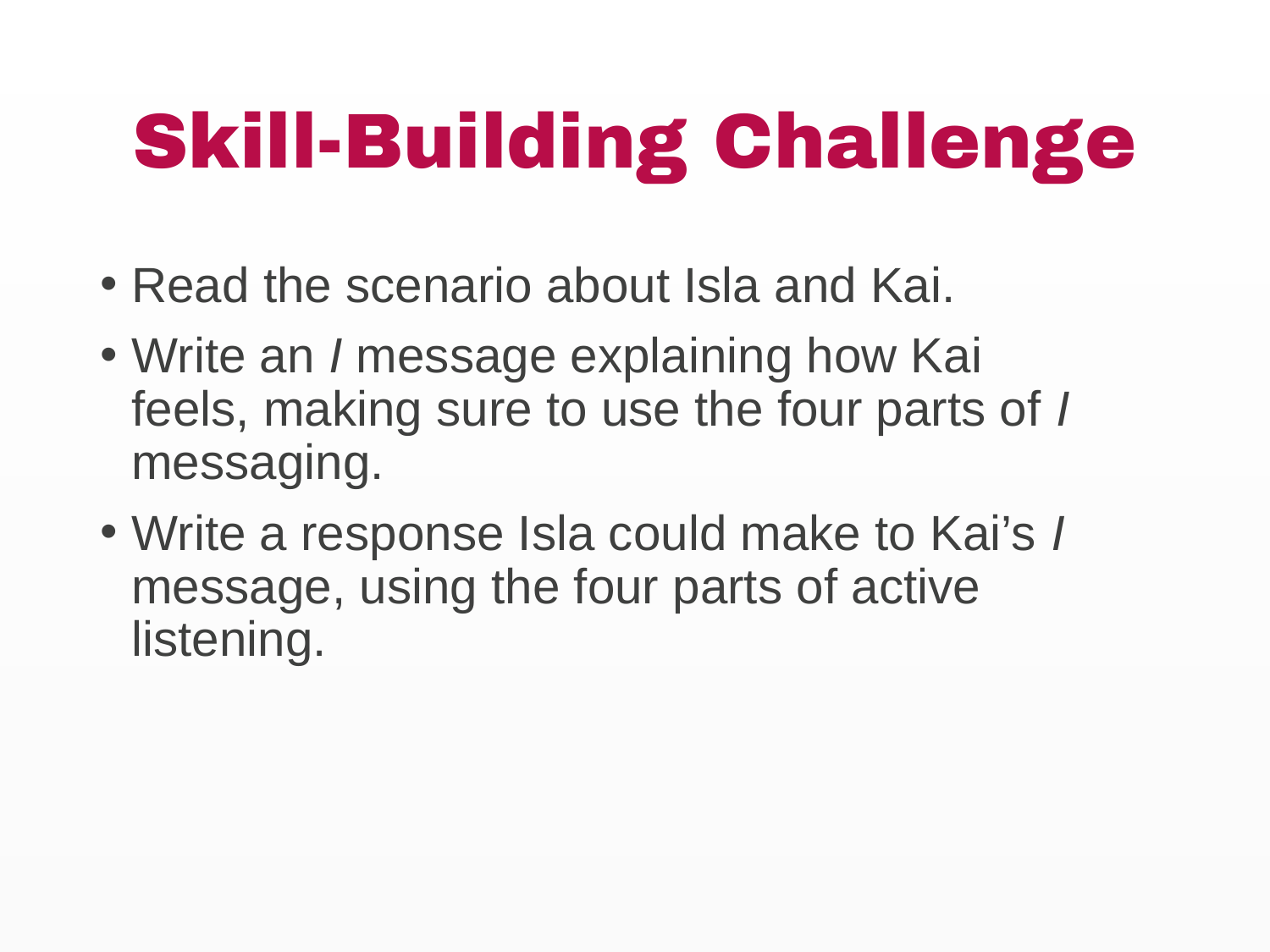

# Skill-Building Challenge
Read the scenario about Isla and Kai.
Write an I message explaining how Kai feels, making sure to use the four parts of I messaging.
Write a response Isla could make to Kai’s I message, using the four parts of active listening.